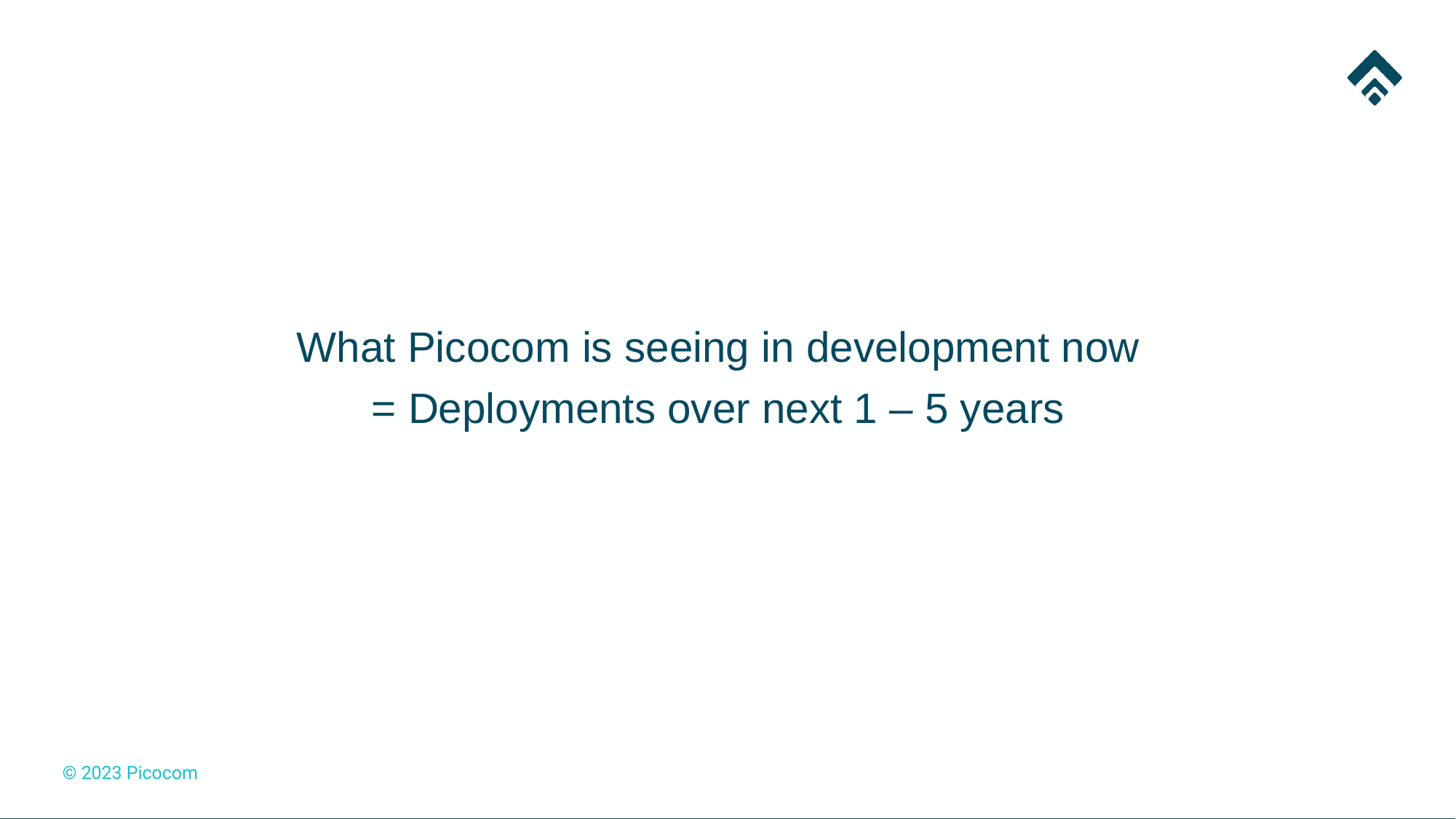

What Picocom is seeing in development now
= Deployments over next 1 – 5 years

© 2023 Picocom